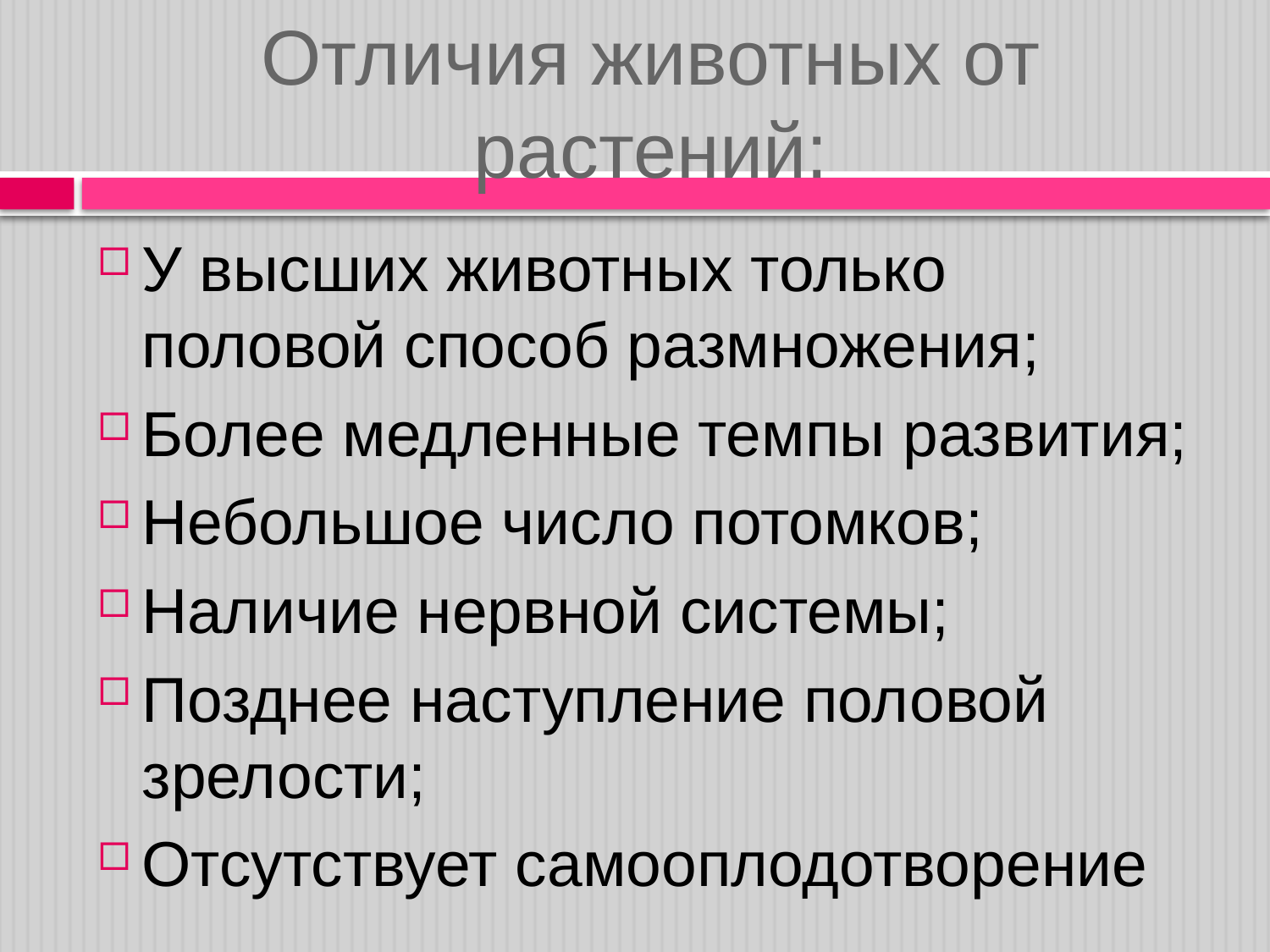

# Отличия животных от растений:
У высших животных только половой способ размножения;
Более медленные темпы развития;
Небольшое число потомков;
Наличие нервной системы;
Позднее наступление половой зрелости;
Отсутствует самооплодотворение